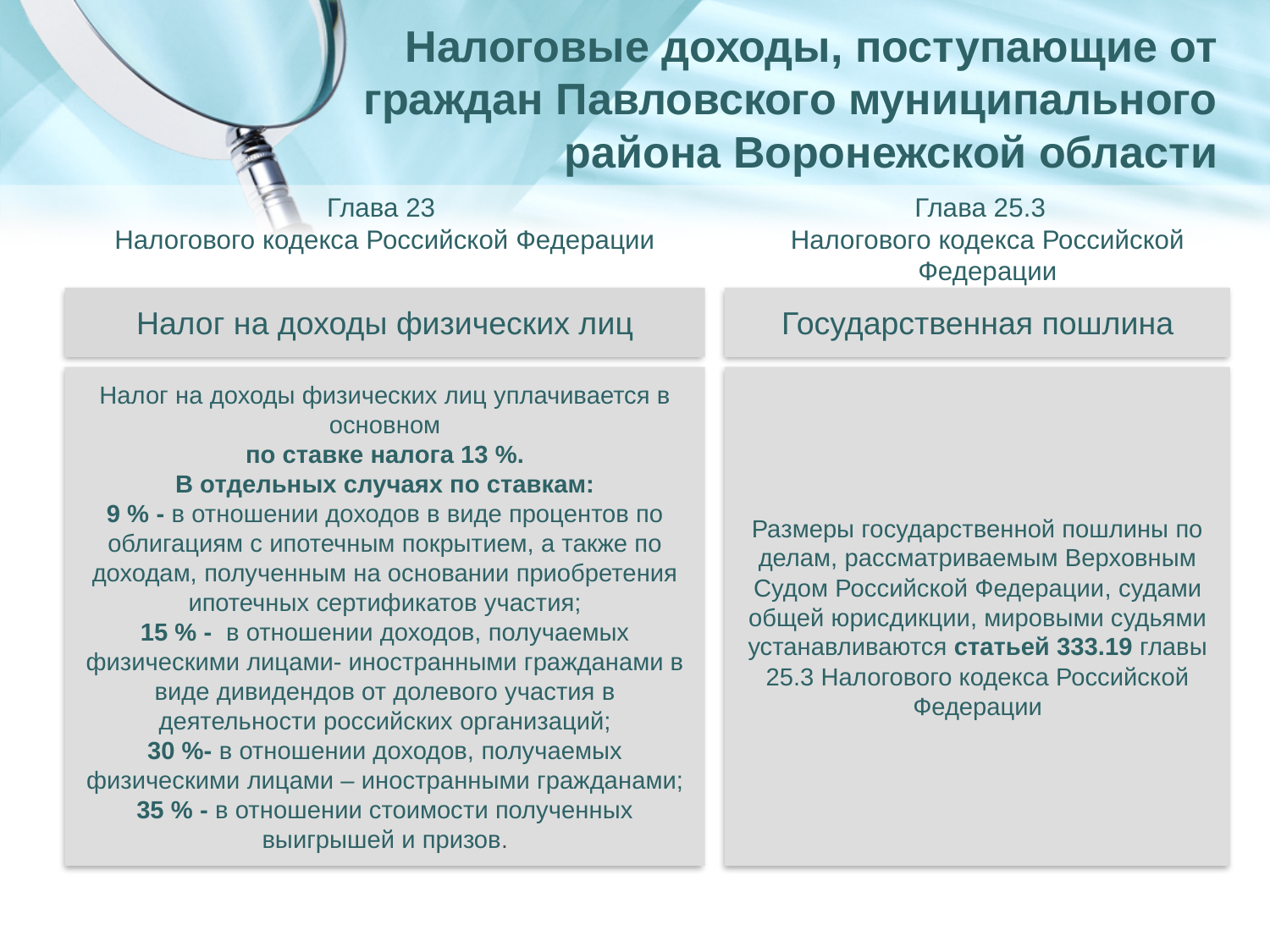

Налоговые доходы, поступающие от граждан Павловского муниципального района Воронежской области
Глава 23
Налогового кодекса Российской Федерации
Глава 25.3
Налогового кодекса Российской Федерации
Налог на доходы физических лиц
Государственная пошлина
Налог на доходы физических лиц уплачивается в основном
по ставке налога 13 %.
В отдельных случаях по ставкам:
9 % - в отношении доходов в виде процентов по облигациям с ипотечным покрытием, а также по доходам, полученным на основании приобретения ипотечных сертификатов участия;
15 % -  в отношении доходов, получаемых физическими лицами- иностранными гражданами в виде дивидендов от долевого участия в деятельности российских организаций;
30 %- в отношении доходов, получаемых физическими лицами – иностранными гражданами;
35 % - в отношении стоимости полученных выигрышей и призов.
Размеры государственной пошлины по делам, рассматриваемым Верховным Судом Российской Федерации, судами общей юрисдикции, мировыми судьями устанавливаются статьей 333.19 главы 25.3 Налогового кодекса Российской Федерации